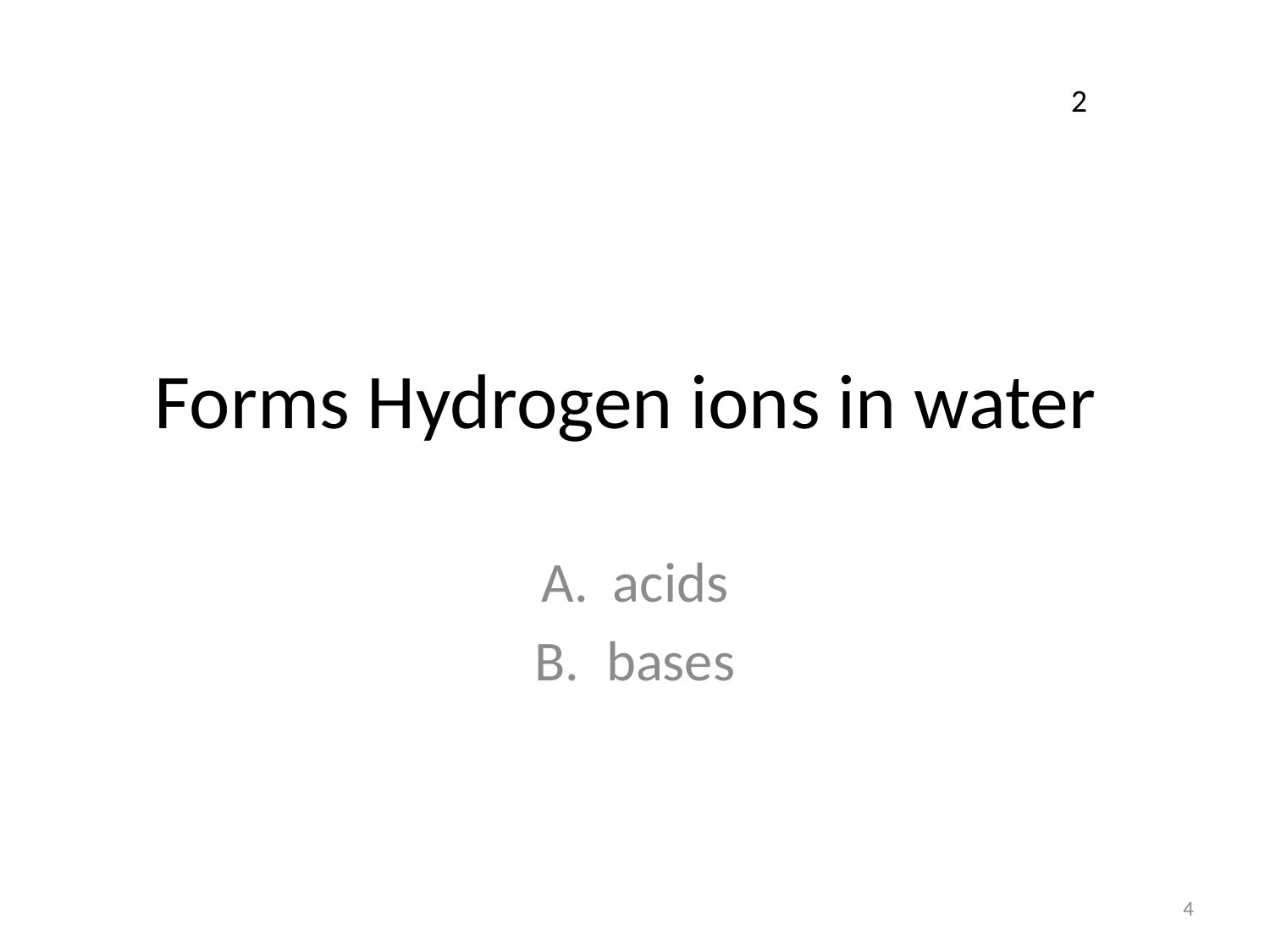

2
# Forms Hydrogen ions in water
acids
bases

4